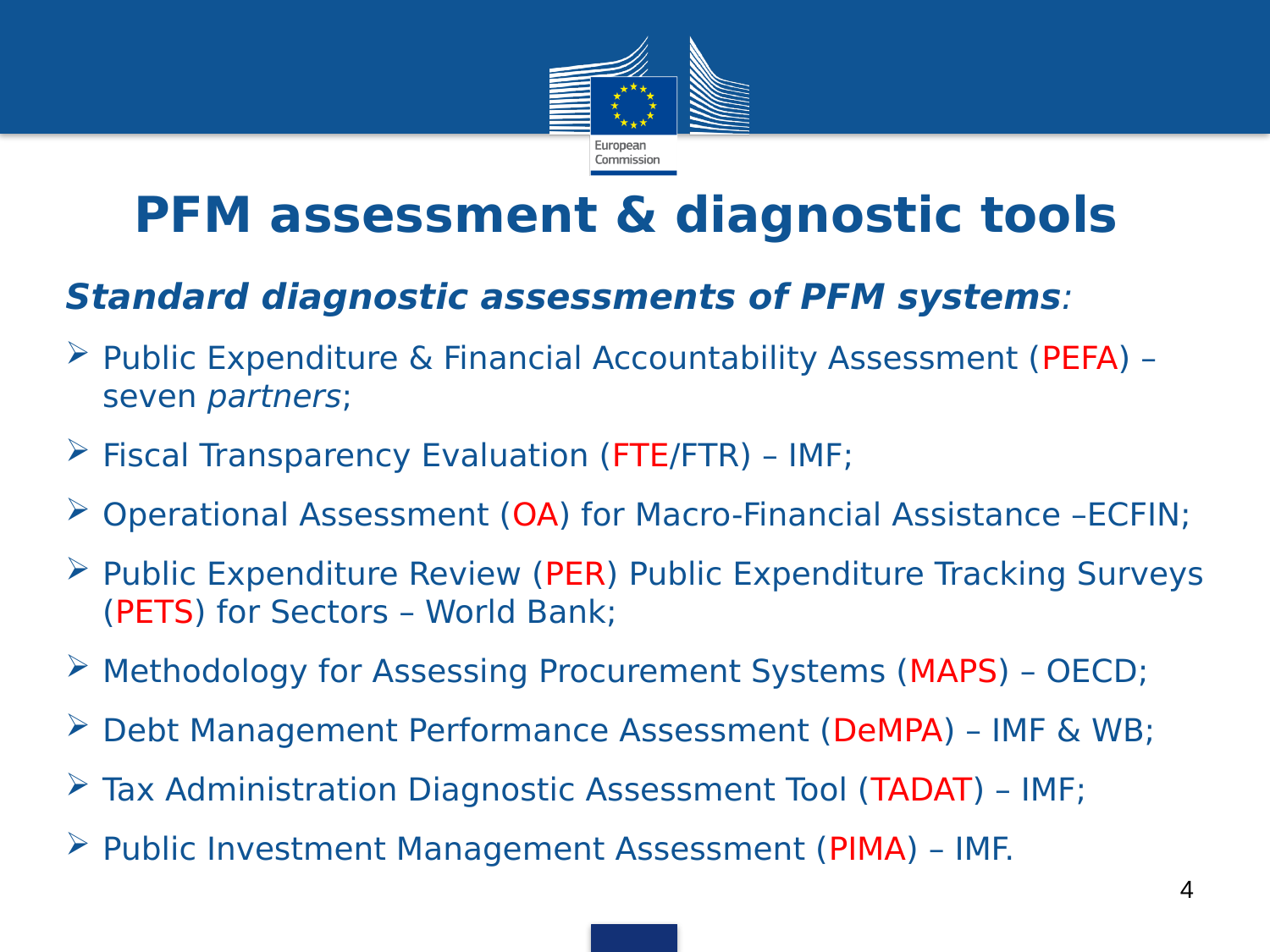

# PFM assessment & diagnostic tools
Standard diagnostic assessments of PFM systems:
Public Expenditure & Financial Accountability Assessment (PEFA) – seven partners;
Fiscal Transparency Evaluation (FTE/FTR) – IMF;
Operational Assessment (OA) for Macro-Financial Assistance –ECFIN;
Public Expenditure Review (PER) Public Expenditure Tracking Surveys (PETS) for Sectors – World Bank;
Methodology for Assessing Procurement Systems (MAPS) – OECD;
Debt Management Performance Assessment (DeMPA) – IMF & WB;
Tax Administration Diagnostic Assessment Tool (TADAT) – IMF;
Public Investment Management Assessment (PIMA) – IMF.
4